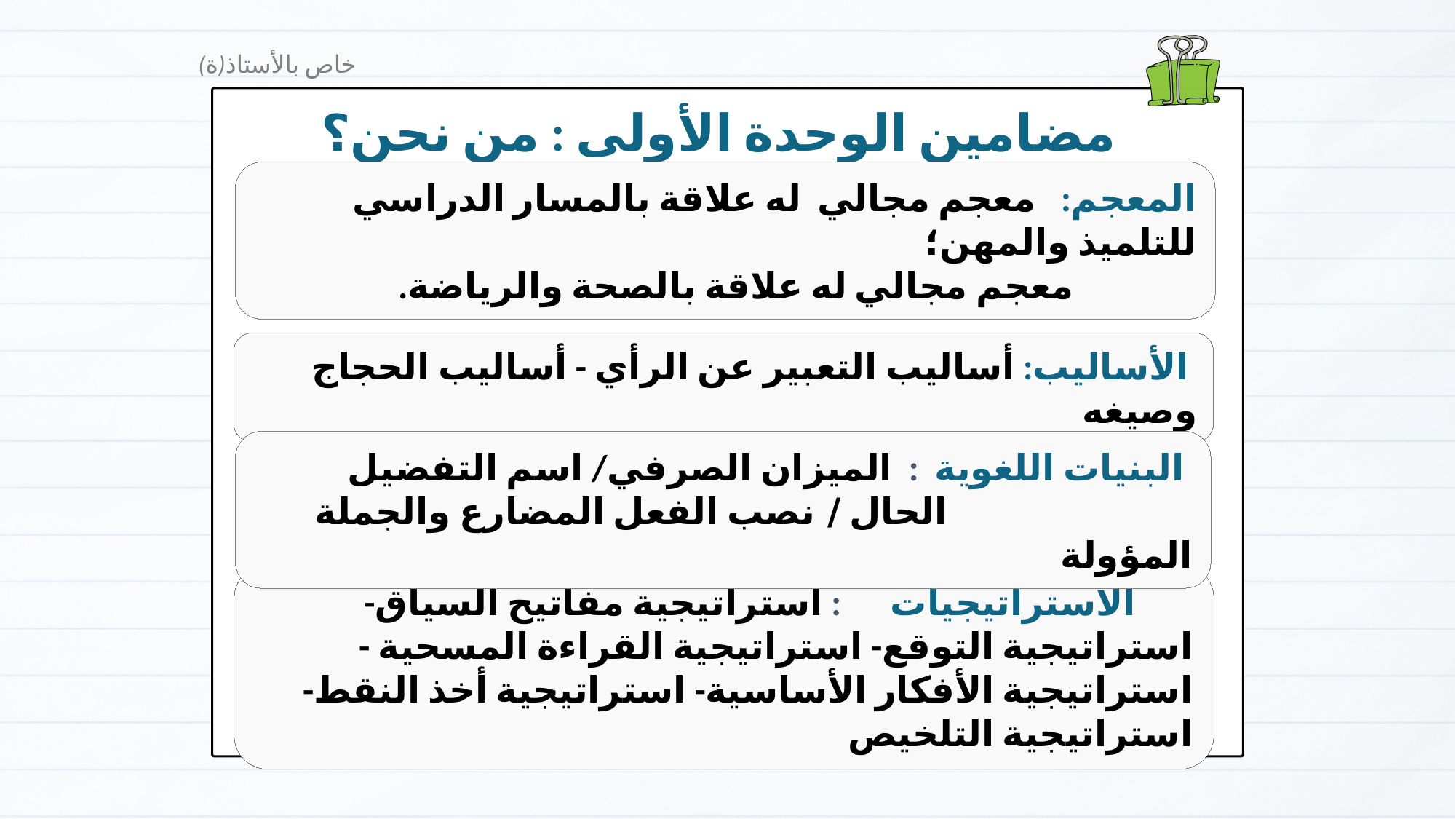

خاص بالأستاذ(ة)

مضامين الوحدة الأولى : من نحن؟
المعجم:   معجم مجالي  له علاقة بالمسار الدراسي للتلميذ والمهن؛
               معجم مجالي له علاقة بالصحة والرياضة.

الاستراتيجيات

استخراج معلومات صريحة (الشخصيات، المكان)
 الأساليب: أساليب التعبير عن الرأي - أساليب الحجاج وصيغه
 البنيات اللغوية  :  الميزان الصرفي/ اسم التفضيل
                              الحال / نصب الفعل المضارع والجملة المؤولة
       الاستراتيجيات      : استراتيجية مفاتيح السياق- استراتيجية التوقع- استراتيجية القراءة المسحية - استراتيجية الأفكار الأساسية- استراتيجية أخذ النقط- استراتيجية التلخيص